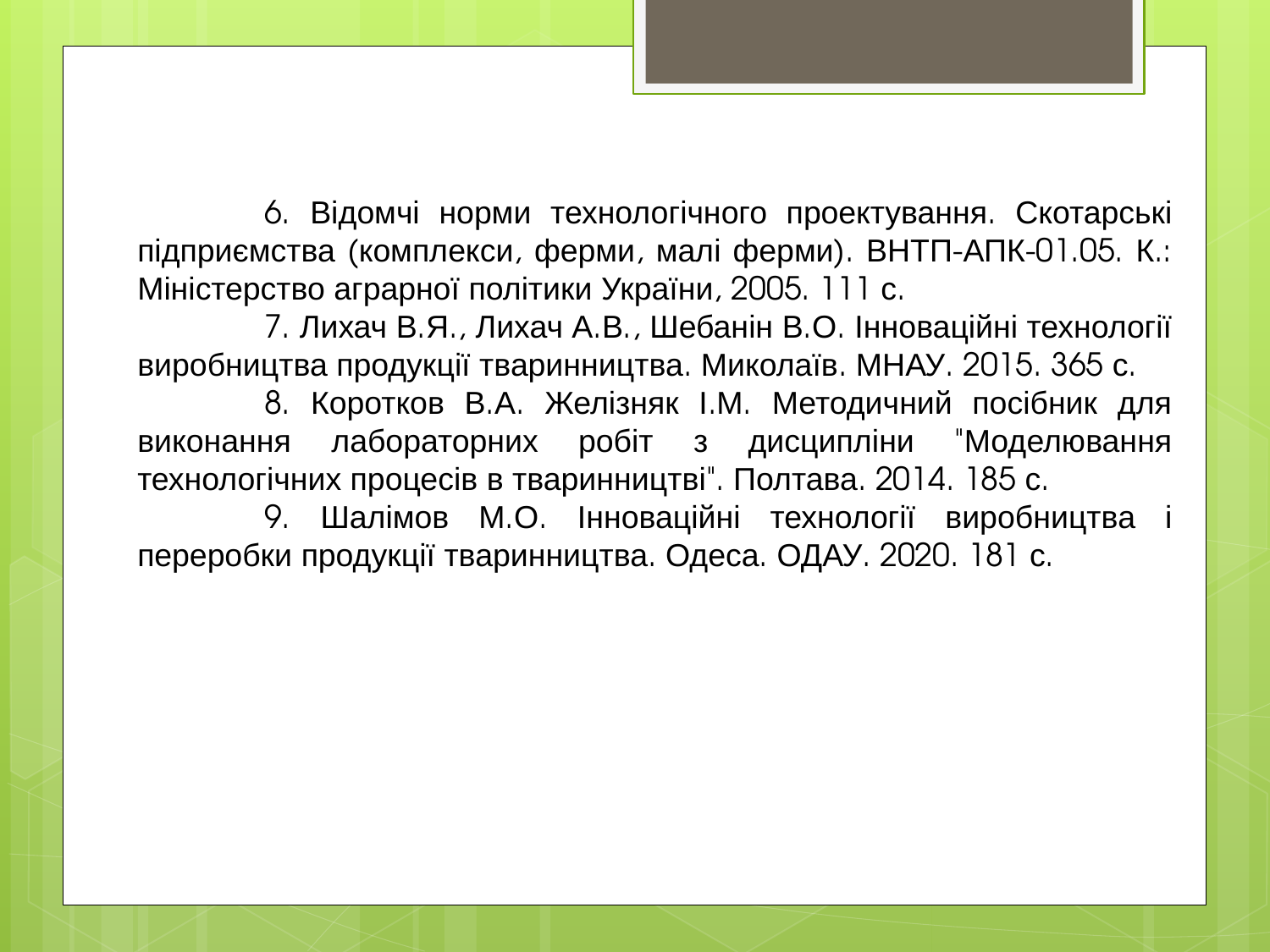

6. Відомчі норми технологічного проектування. Скотарські підприємства (комплекси, ферми, малі ферми). ВНТП-АПК-01.05. К.: Міністерство аграрної політики України, 2005. 111 с.
	7. Лихач В.Я., Лихач А.В., Шебанін В.О. Інноваційні технології виробництва продукції тваринництва. Миколаїв. МНАУ. 2015. 365 с.
	8. Коротков В.А. Желізняк І.М. Методичний посібник для виконання лабораторних робіт з дисципліни "Моделювання технологічних процесів в тваринництві". Полтава. 2014. 185 с.
	9. Шалімов М.О. Інноваційні технології виробництва і переробки продукції тваринництва. Одеса. ОДАУ. 2020. 181 с.